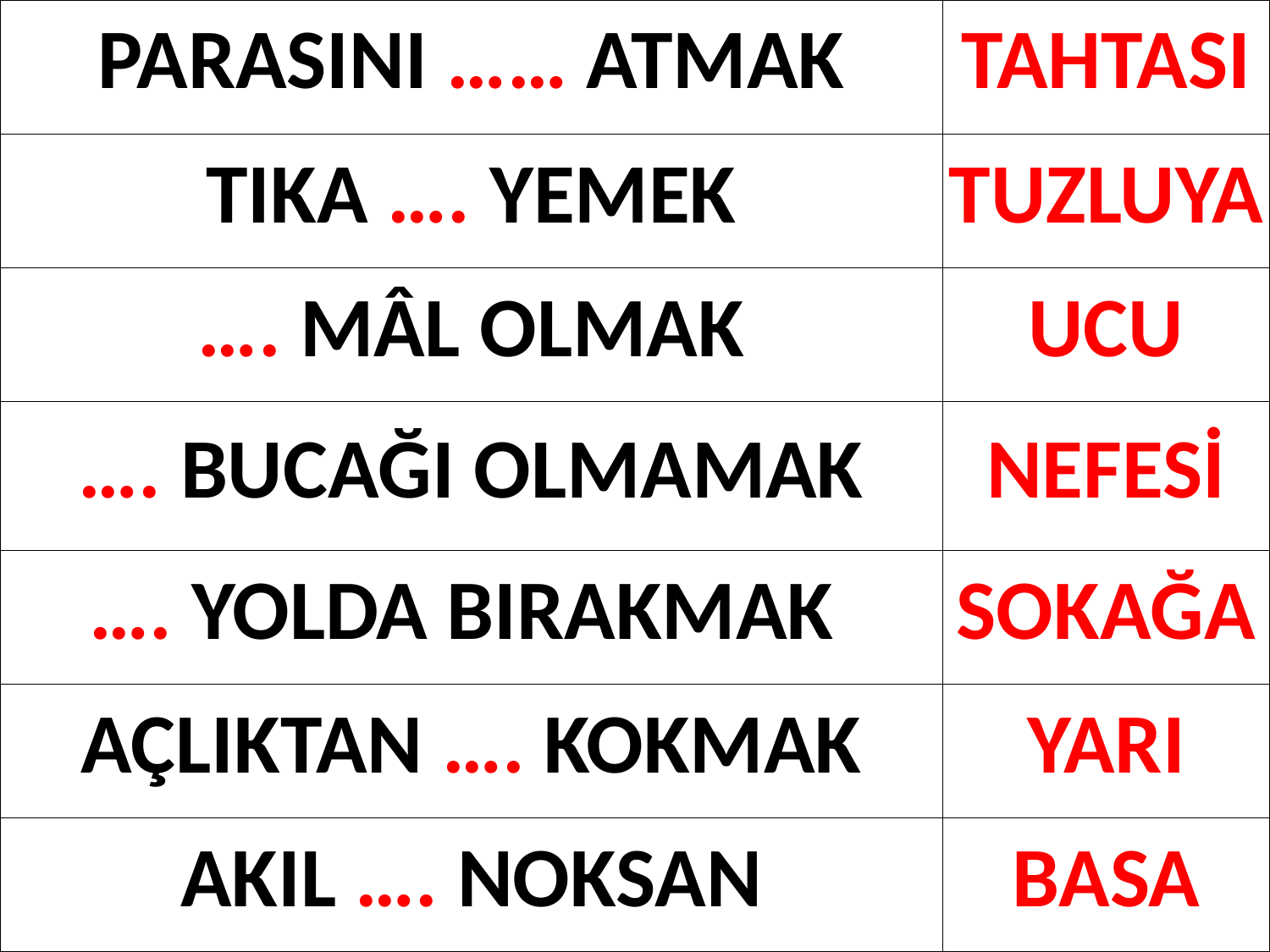

| PARASINI …… ATMAK | TAHTASI |
| --- | --- |
| TIKA …. YEMEK | TUZLUYA |
| …. MÂL OLMAK | UCU |
| …. BUCAĞI OLMAMAK | NEFESİ |
| …. YOLDA BIRAKMAK | SOKAĞA |
| AÇLIKTAN …. KOKMAK | YARI |
| AKIL …. NOKSAN | BASA |